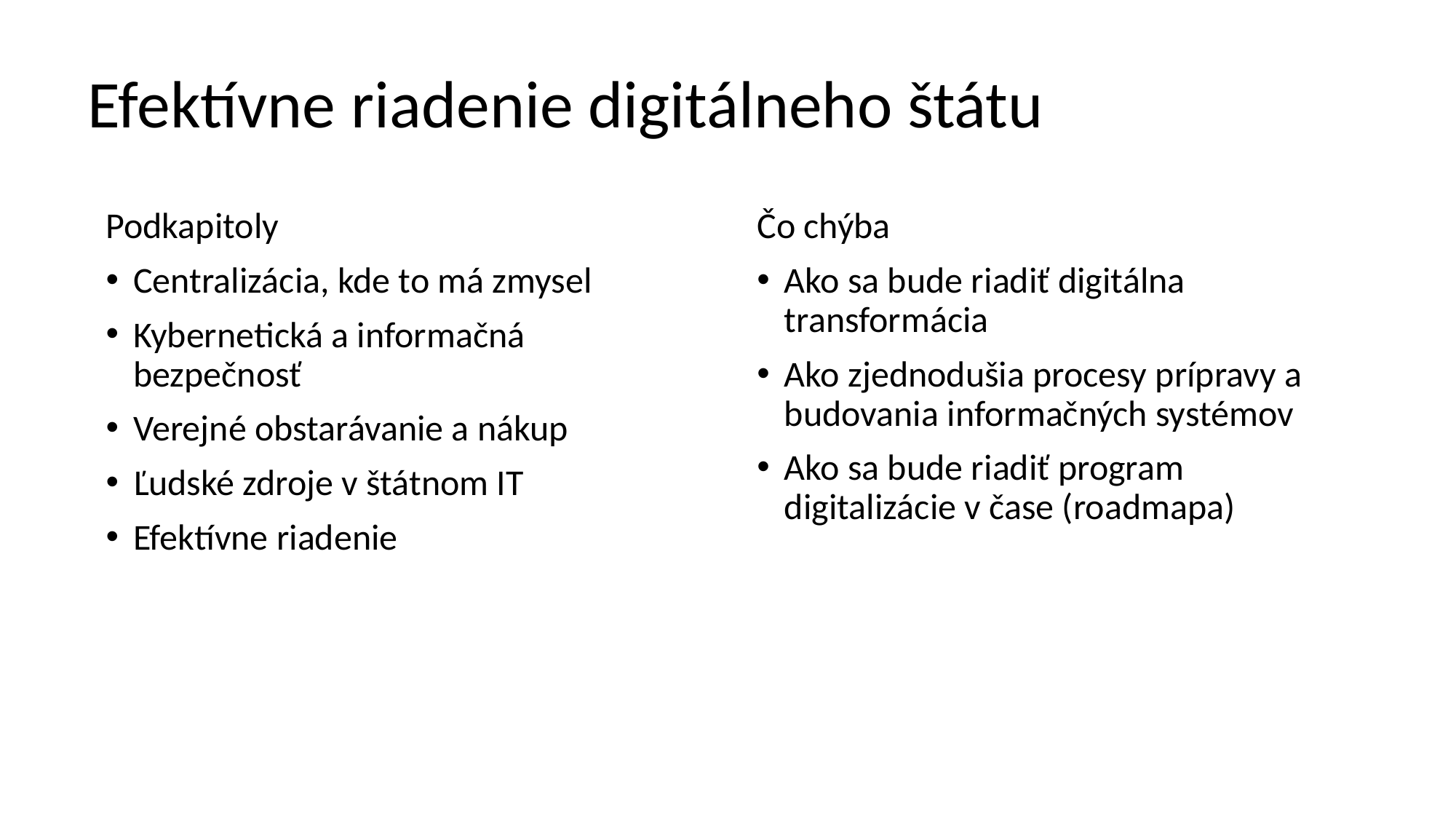

# Efektívne riadenie digitálneho štátu
Podkapitoly
Centralizácia, kde to má zmysel
Kybernetická a informačná bezpečnosť
Verejné obstarávanie a nákup
Ľudské zdroje v štátnom IT
Efektívne riadenie
Čo chýba
Ako sa bude riadiť digitálna transformácia
Ako zjednodušia procesy prípravy a budovania informačných systémov
Ako sa bude riadiť program digitalizácie v čase (roadmapa)